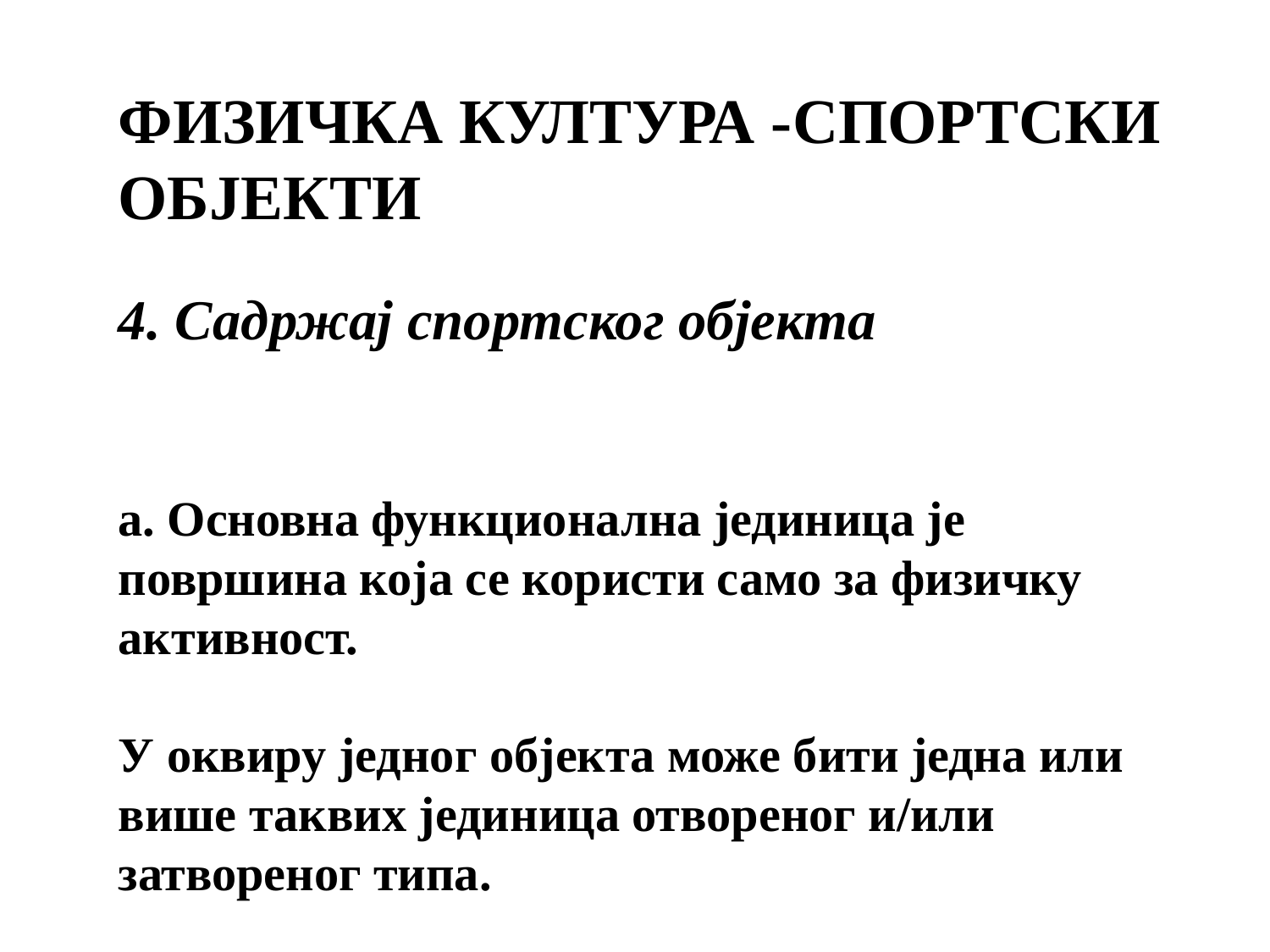

ФИЗИЧКА КУЛТУРА -СПОРТСКИ ОБЈЕКТИ

4. Садржај спортског објекта

а. Основна функционална јединица је површина која се користи само за физичку активност.

У оквиру једног објекта може бити једна или више таквих јединица отвореног и/или затвореног типа.